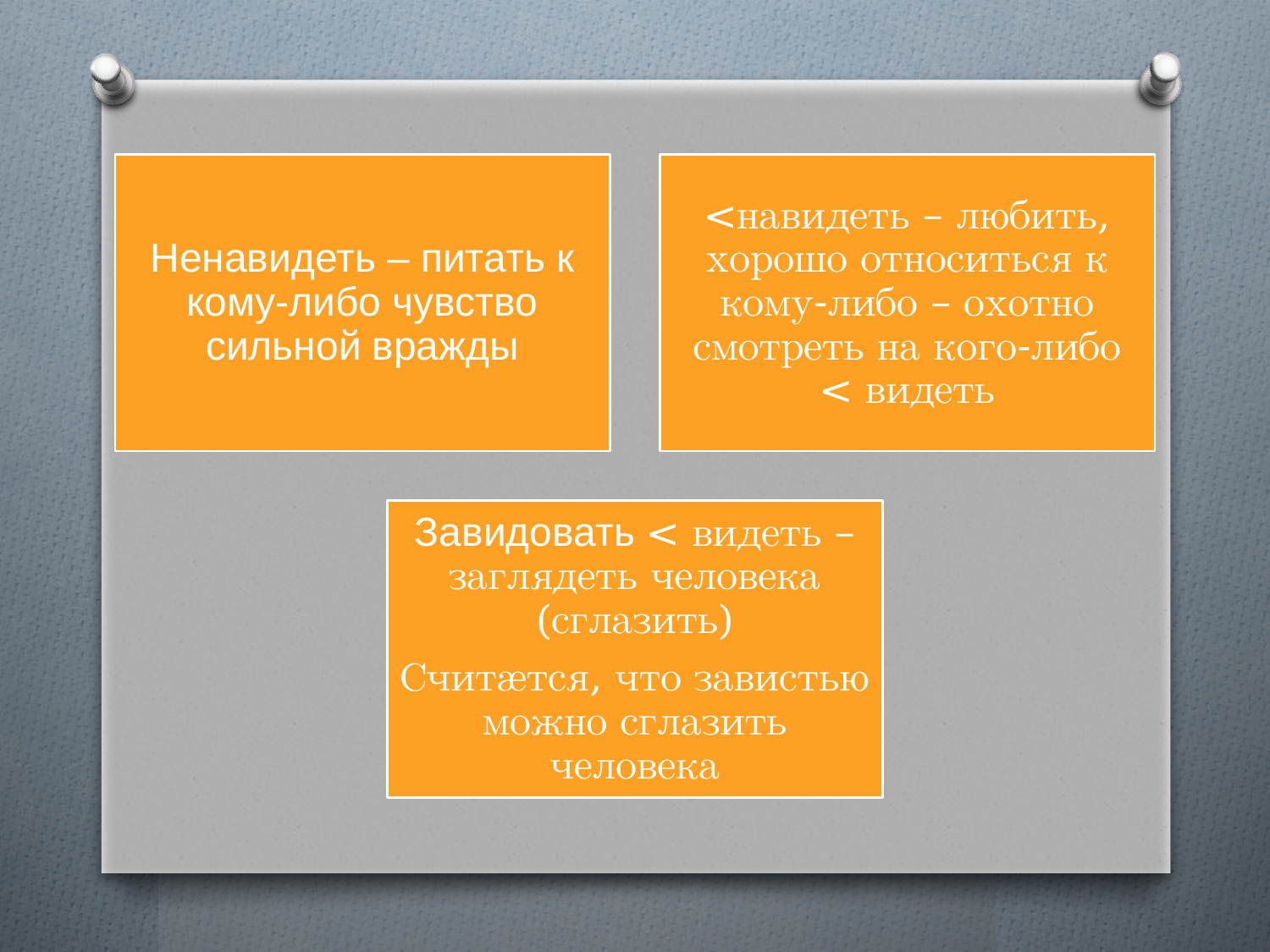

Ненавидеть – питать к кому-либо чувство сильной вражды
<навидеть – любить, хорошо относиться к кому-либо – охотно смотреть на кого-либо < видеть
Завидовать < видеть – заглядеть человека (сглазить)
Считается, что завистью можно сглазить человека